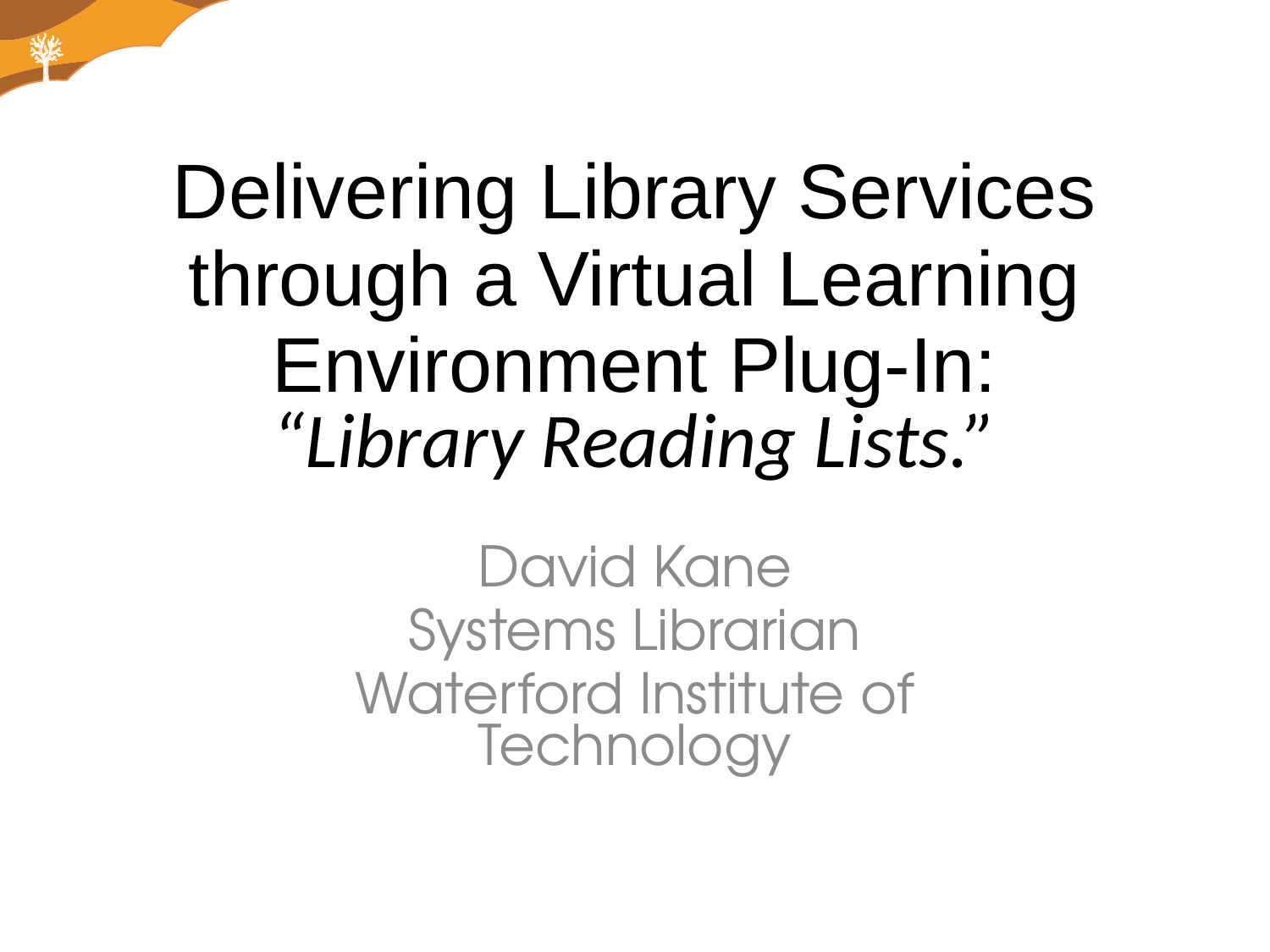

# Delivering Library Services through a Virtual Learning Environment Plug-In: “Library Reading Lists.”
David Kane
Systems Librarian
Waterford Institute of Technology